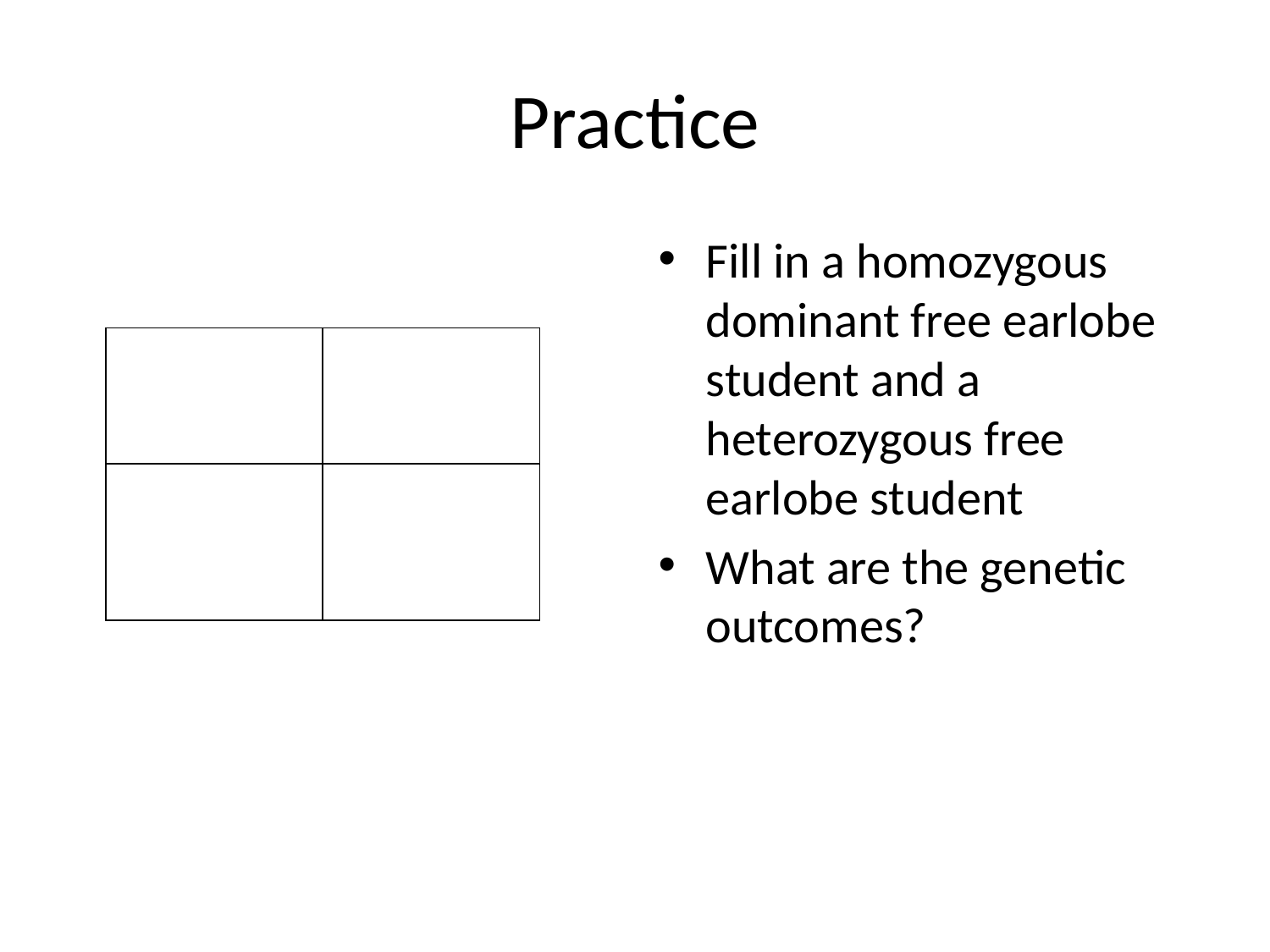

# Practice
Fill in a homozygous dominant free earlobe student and a heterozygous free earlobe student
What are the genetic outcomes?
|  |  |
| --- | --- |
|  |  |